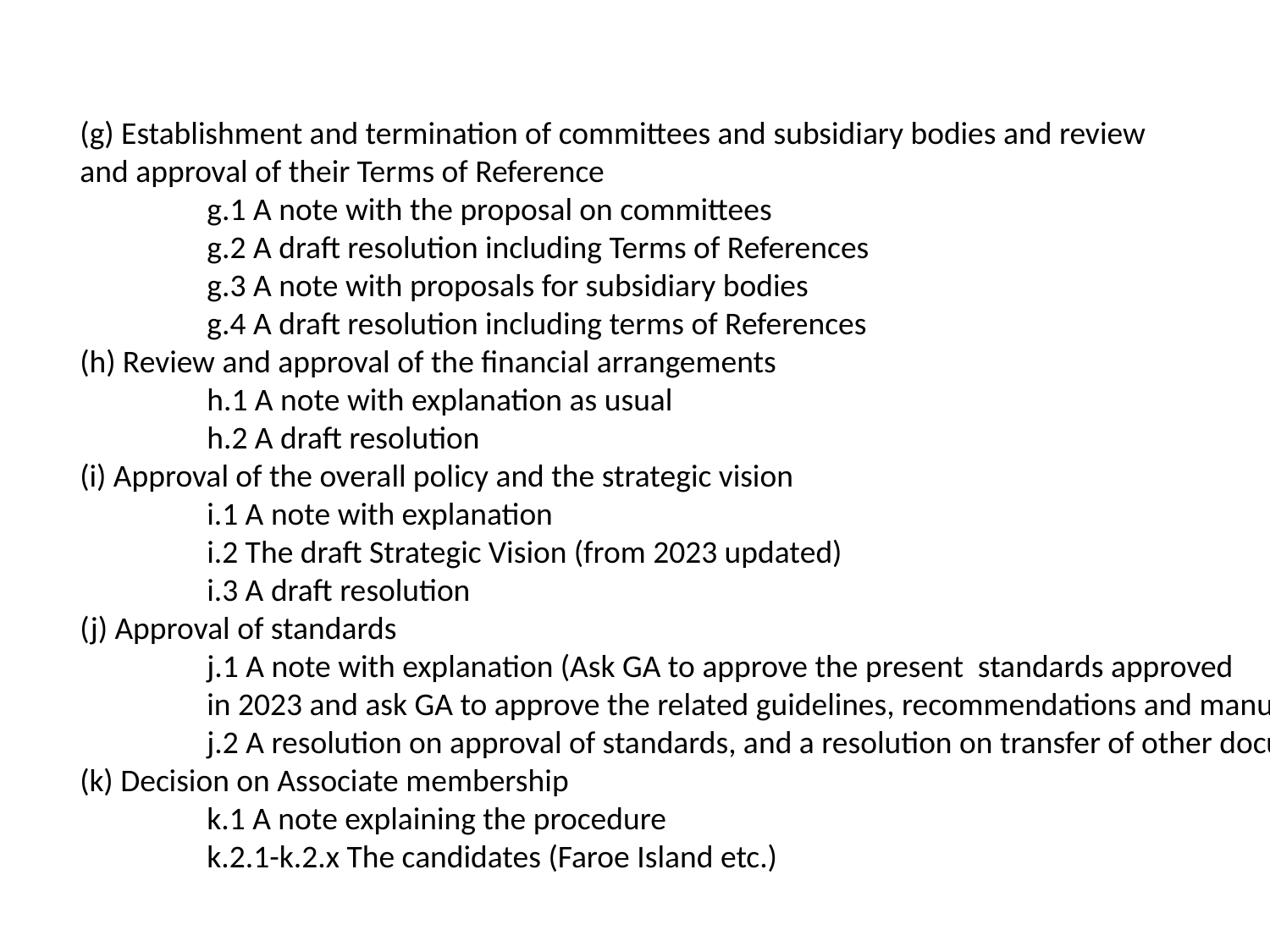

(g) Establishment and termination of committees and subsidiary bodies and review
and approval of their Terms of Reference
	g.1 A note with the proposal on committees
	g.2 A draft resolution including Terms of References
	g.3 A note with proposals for subsidiary bodies
	g.4 A draft resolution including terms of References
(h) Review and approval of the financial arrangements
	h.1 A note with explanation as usual
	h.2 A draft resolution
(i) Approval of the overall policy and the strategic vision
	i.1 A note with explanation
	i.2 The draft Strategic Vision (from 2023 updated)
	i.3 A draft resolution
(j) Approval of standards
	j.1 A note with explanation (Ask GA to approve the present  standards approved
	in 2023 and ask GA to approve the related guidelines, recommendations and manuals etc.)
	j.2 A resolution on approval of standards, and a resolution on transfer of other documents.
(k) Decision on Associate membership
	k.1 A note explaining the procedure
	k.2.1-k.2.x The candidates (Faroe Island etc.)
#